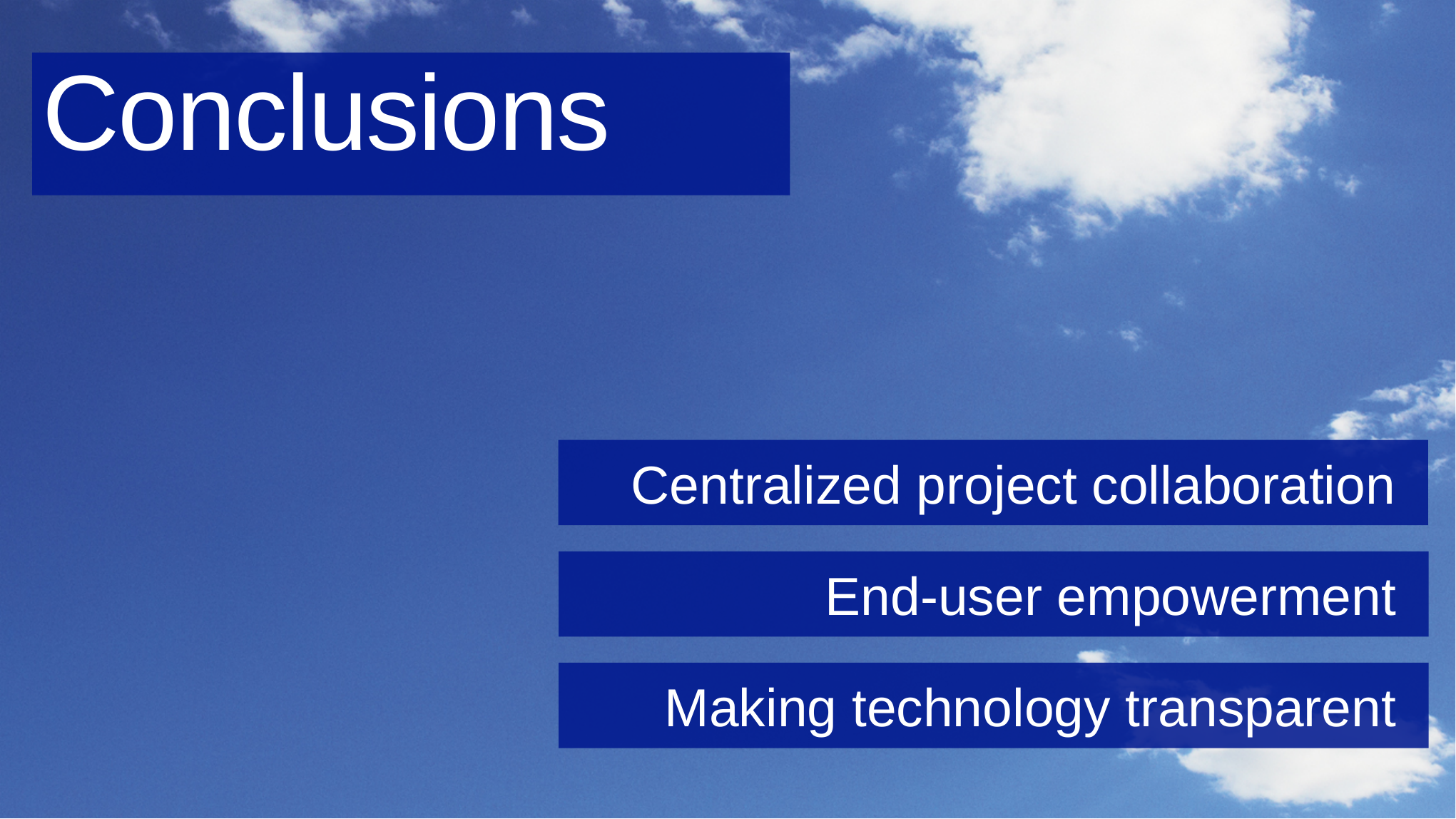

Conclusions
Centralized project collaboration
End-user empowerment
Making technology transparent